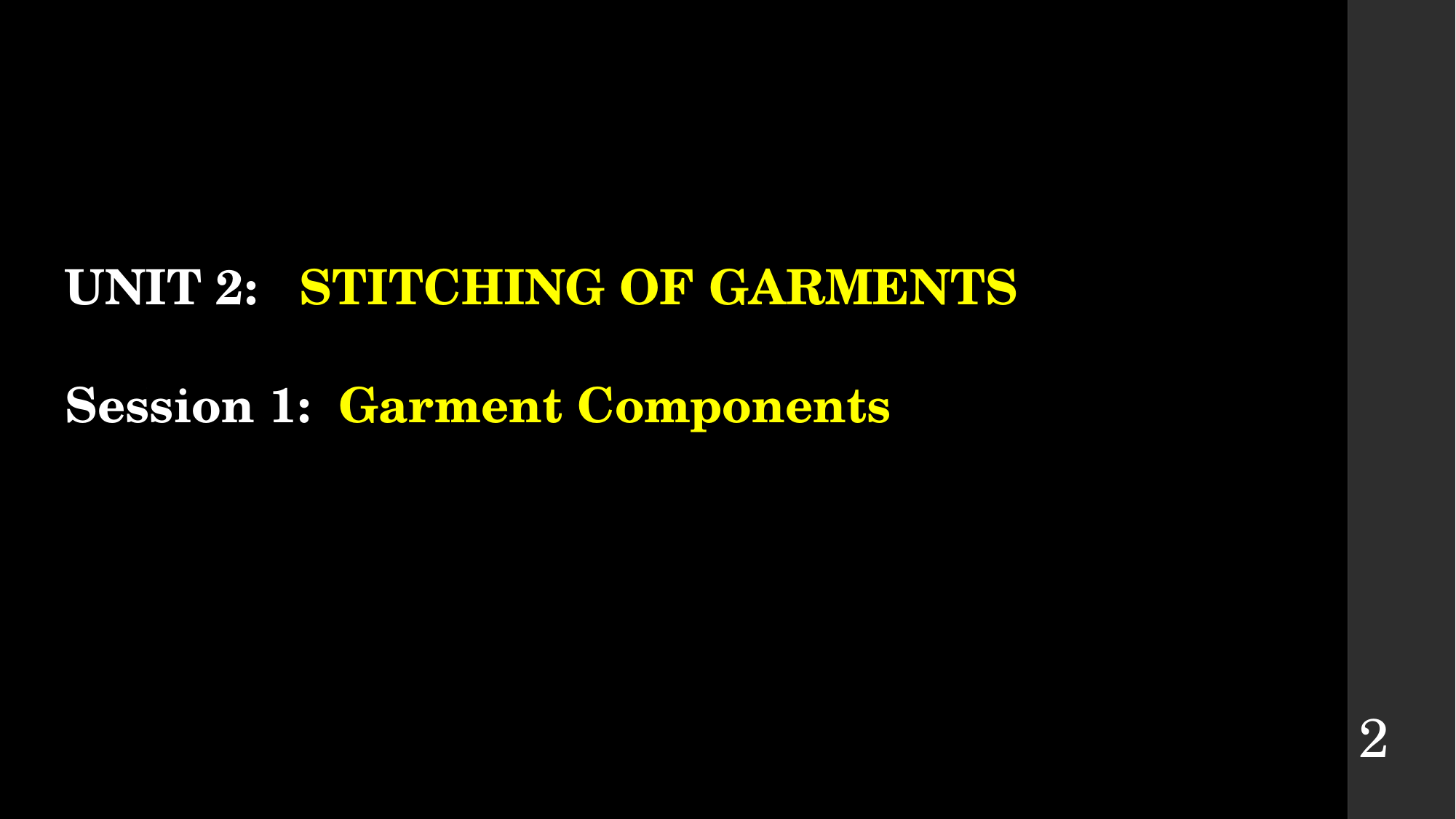

UNIT 2:   STITCHING OF GARMENTS

Session 1:  Garment Components
2